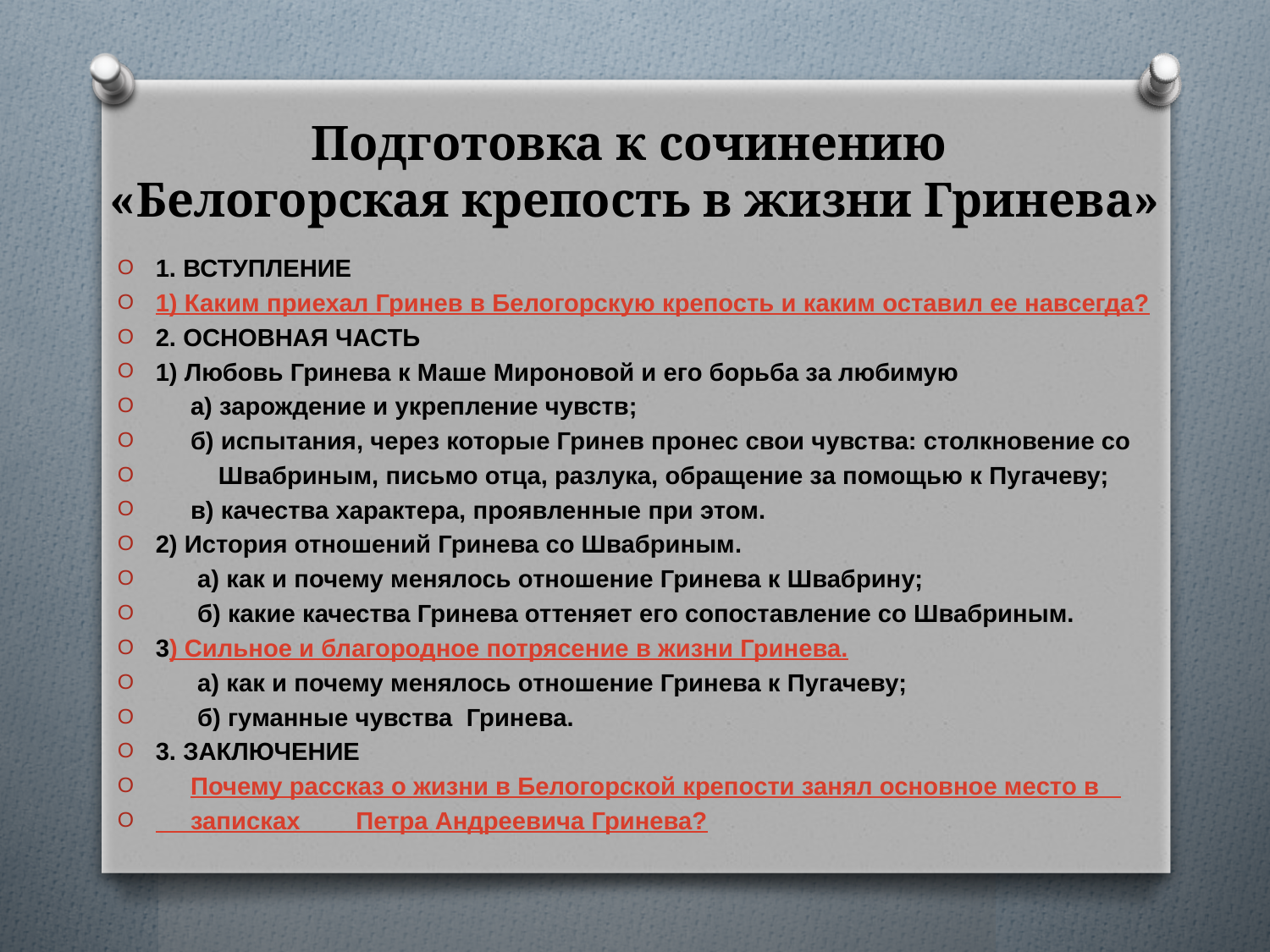

# Подготовка к сочинению «Белогорская крепость в жизни Гринева»
1. ВСТУПЛЕНИЕ
1) Каким приехал Гринев в Белогорскую крепость и каким оставил ее навсегда?
2. ОСНОВНАЯ ЧАСТЬ
1) Любовь Гринева к Маше Мироновой и его борьба за любимую
     а) зарождение и укрепление чувств;
     б) испытания, через которые Гринев пронес свои чувства: столкновение со
         Швабриным, письмо отца, разлука, обращение за помощью к Пугачеву;
     в) качества характера, проявленные при этом.
2) История отношений Гринева со Швабриным.
      а) как и почему менялось отношение Гринева к Швабрину;
      б) какие качества Гринева оттеняет его сопоставление со Швабриным.
3) Сильное и благородное потрясение в жизни Гринева.
      а) как и почему менялось отношение Гринева к Пугачеву;
      б) гуманные чувства  Гринева.
3. ЗАКЛЮЧЕНИЕ
     Почему рассказ о жизни в Белогорской крепости занял основное место в
     записках        Петра Андреевича Гринева?